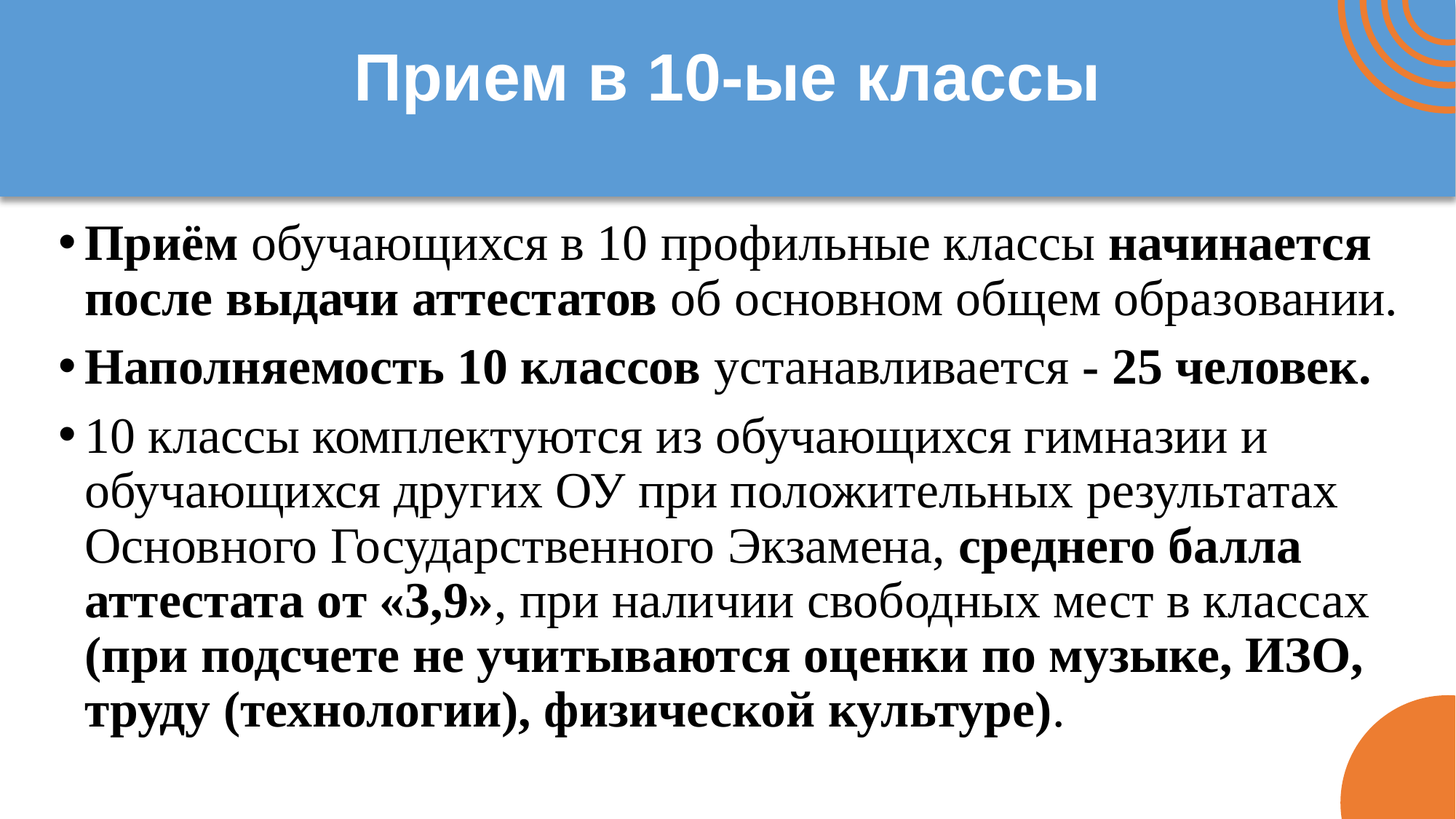

Прием в 10-ые классы

Приём обучающихся в 10 профильные классы начинается после выдачи аттестатов об основном общем образовании.
Наполняемость 10 классов устанавливается - 25 человек.
10 классы комплектуются из обучающихся гимназии и обучающихся других ОУ при положительных результатах Основного Государственного Экзамена, среднего балла аттестата от «3,9», при наличии свободных мест в классах (при подсчете не учитываются оценки по музыке, ИЗО, труду (технологии), физической культуре).